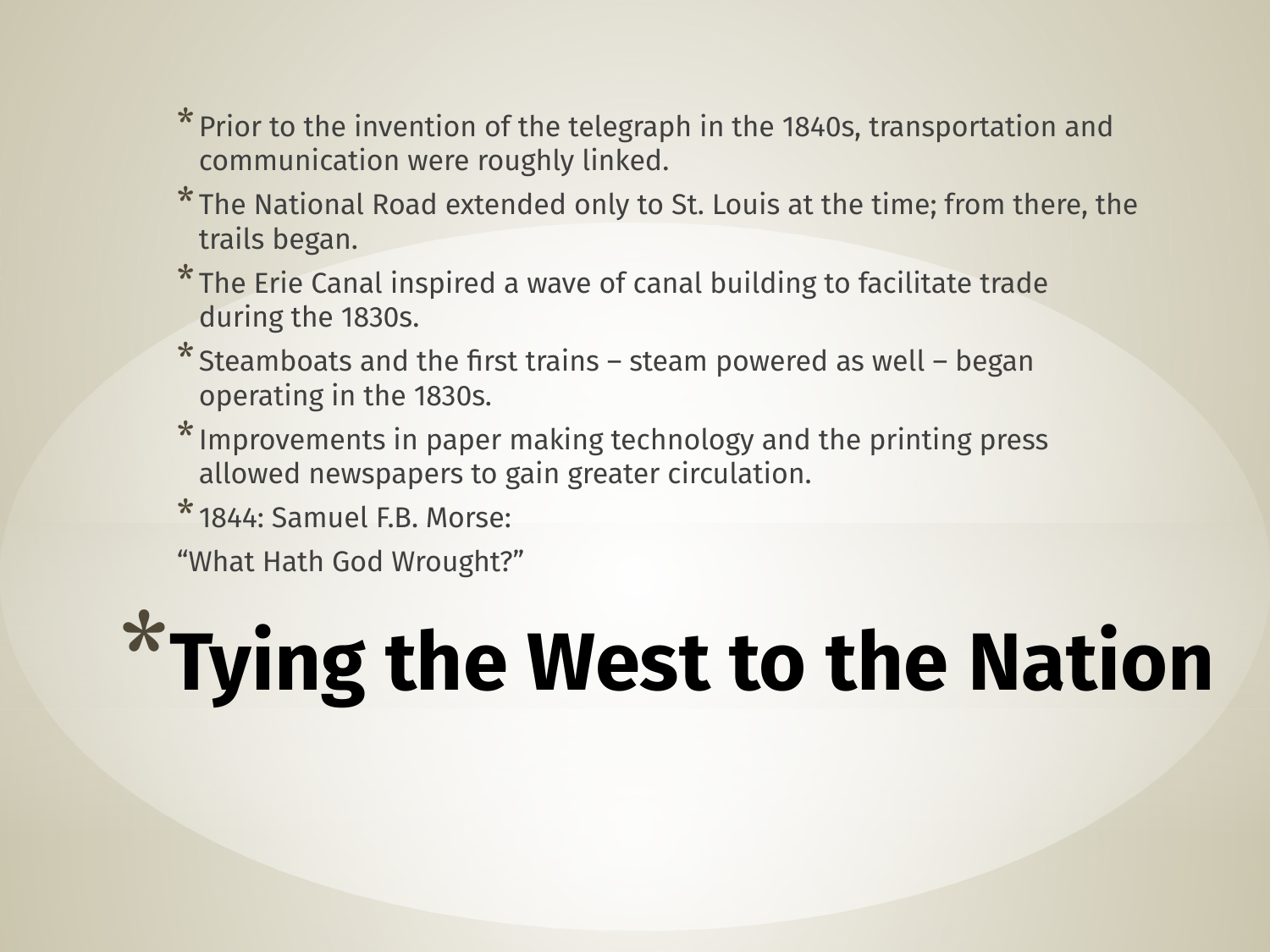

Prior to the invention of the telegraph in the 1840s, transportation and communication were roughly linked.
The National Road extended only to St. Louis at the time; from there, the trails began.
The Erie Canal inspired a wave of canal building to facilitate trade during the 1830s.
Steamboats and the first trains – steam powered as well – began operating in the 1830s.
Improvements in paper making technology and the printing press allowed newspapers to gain greater circulation.
1844: Samuel F.B. Morse:
		“What Hath God Wrought?”
# Tying the West to the Nation